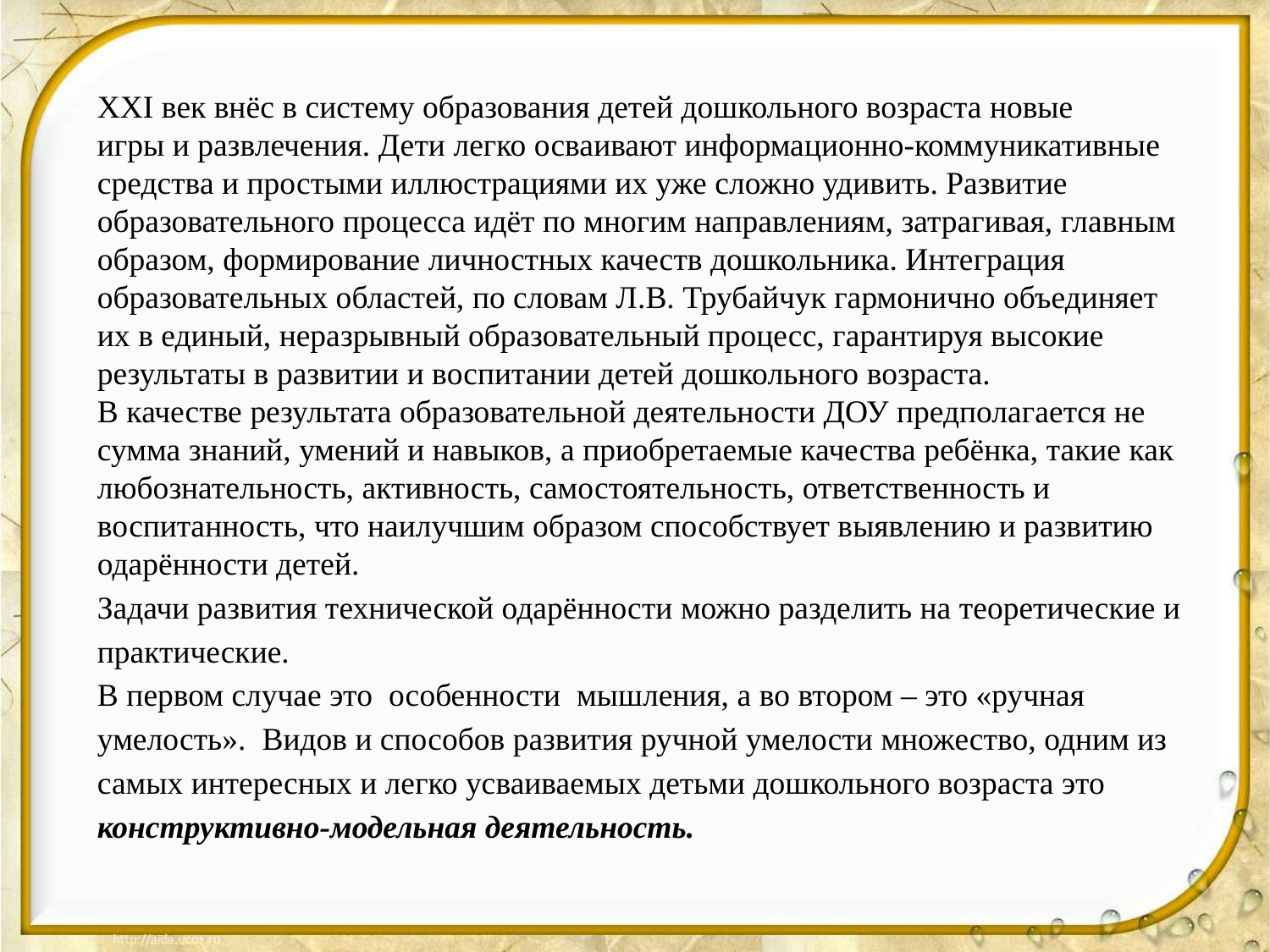

XXI век внёс в систему образования детей дошкольного возраста новые
игры и развлечения. Дети легко осваивают информационно-коммуникативные средства и простыми иллюстрациями их уже сложно удивить. Развитие образовательного процесса идёт по многим направлениям, затрагивая, главным образом, формирование личностных качеств дошкольника. Интеграция образовательных областей, по словам Л.В. Трубайчук гармонично объединяет их в единый, неразрывный образовательный процесс, гарантируя высокие результаты в развитии и воспитании детей дошкольного возраста.                        В качестве результата образовательной деятельности ДОУ предполагается не сумма знаний, умений и навыков, а приобретаемые качества ребёнка, такие как любознательность, активность, самостоятельность, ответственность и воспитанность, что наилучшим образом способствует выявлению и развитию одарённости детей.
Задачи развития технической одарённости можно разделить на теоретические и практические.
В первом случае это  особенности  мышления, а во втором – это «ручная умелость».  Видов и способов развития ручной умелости множество, одним из самых интересных и легко усваиваемых детьми дошкольного возраста это конструктивно-модельная деятельность.